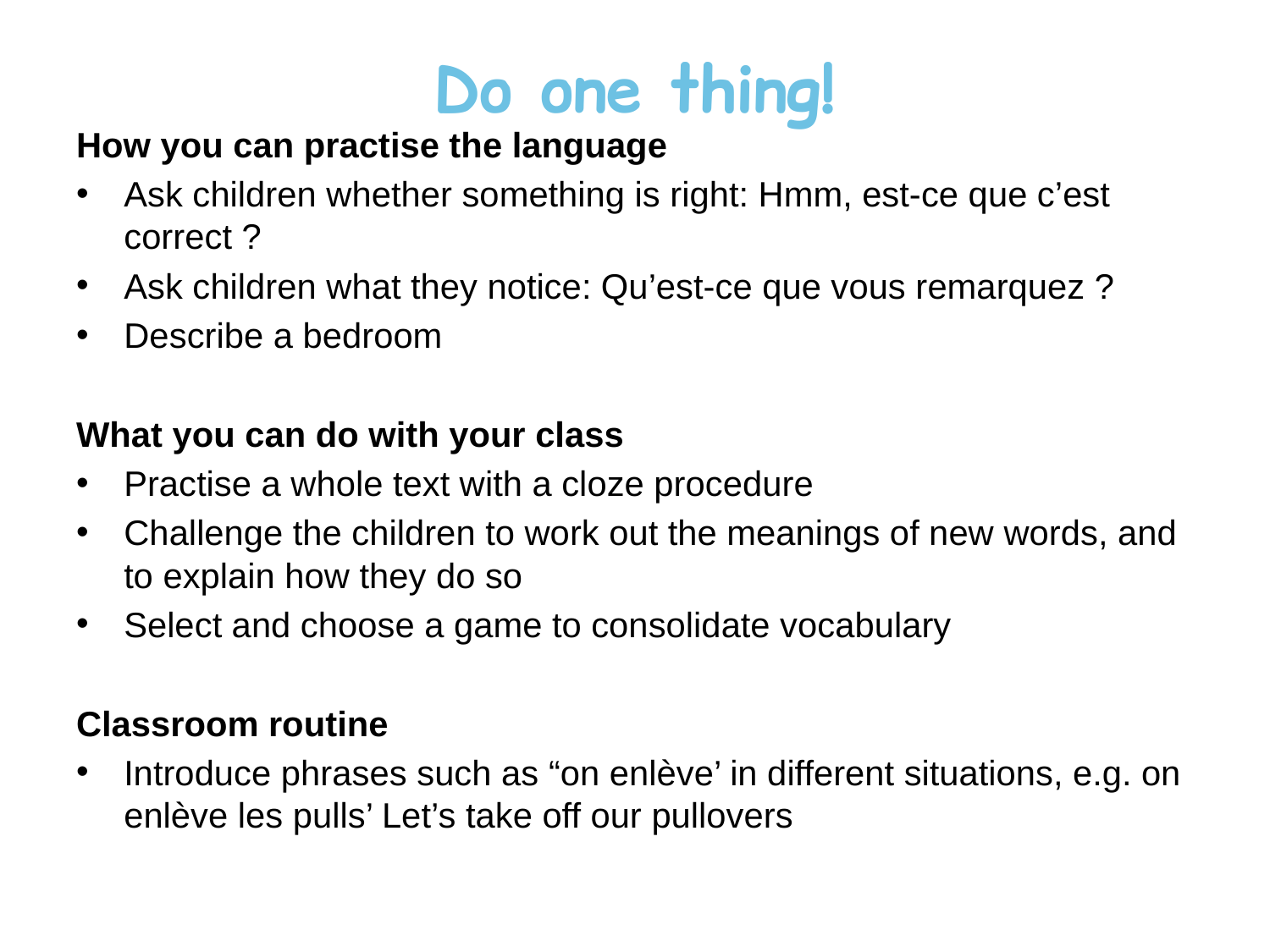

# Do one thing!
How you can practise the language
Ask children whether something is right: Hmm, est-ce que c’est correct ?
Ask children what they notice: Qu’est-ce que vous remarquez ?
Describe a bedroom

What you can do with your class
Practise a whole text with a cloze procedure
Challenge the children to work out the meanings of new words, and to explain how they do so
Select and choose a game to consolidate vocabulary

Classroom routine
Introduce phrases such as “on enlève’ in different situations, e.g. on enlève les pulls’ Let’s take off our pullovers